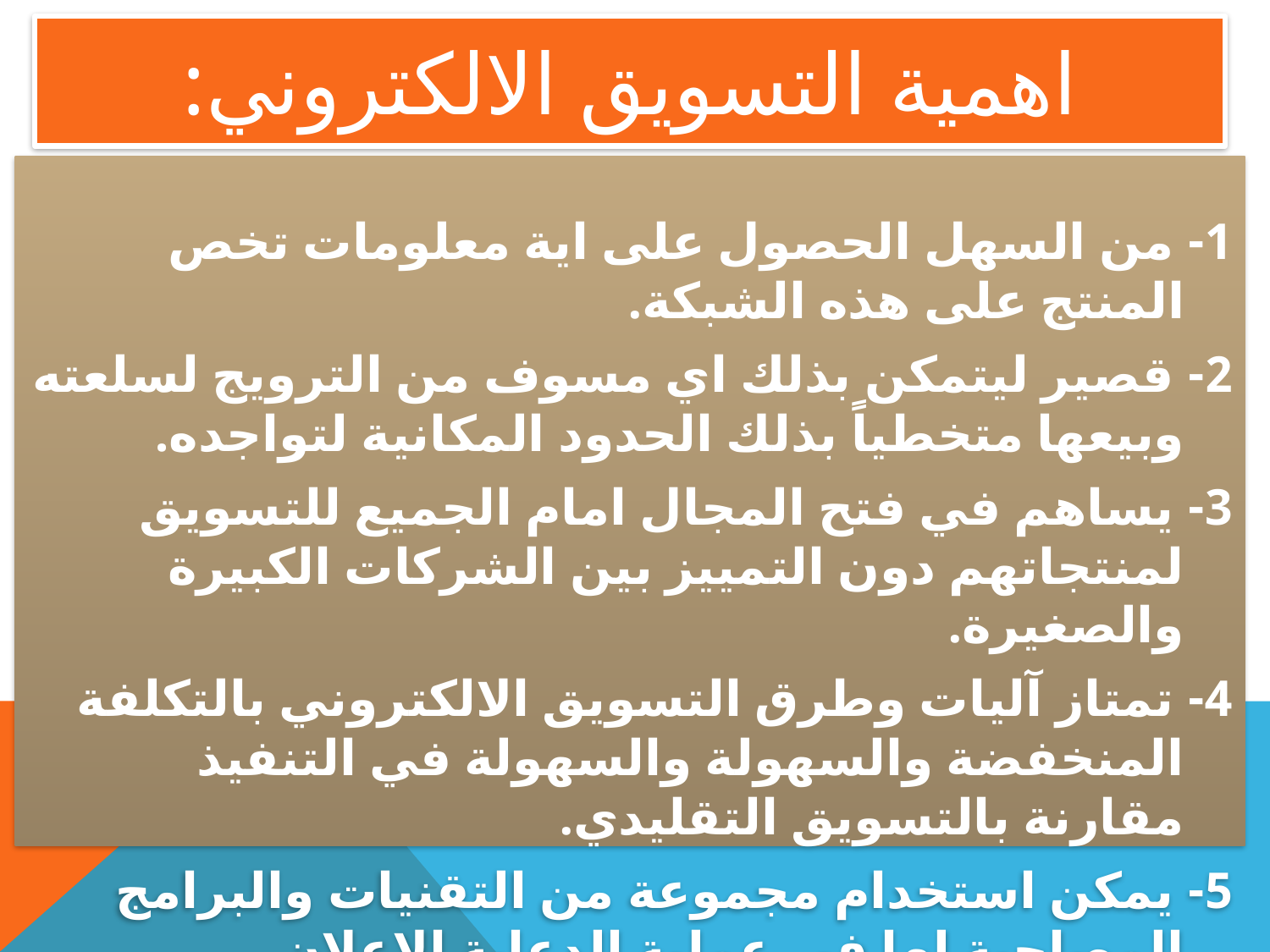

# اهمية التسويق الالكتروني:

1- من السهل الحصول على اية معلومات تخص المنتج على هذه الشبكة.
2- قصير ليتمكن بذلك اي مسوف من الترويج لسلعته وبيعها متخطياً بذلك الحدود المكانية لتواجده.
3- يساهم في فتح المجال امام الجميع للتسويق لمنتجاتهم دون التمييز بين الشركات الكبيرة والصغيرة.
4- تمتاز آليات وطرق التسويق الالكتروني بالتكلفة المنخفضة والسهولة والسهولة في التنفيذ مقارنة بالتسويق التقليدي.
5- يمكن استخدام مجموعة من التقنيات والبرامج المصاحبة لها في عملية الدعاية الاعلان.